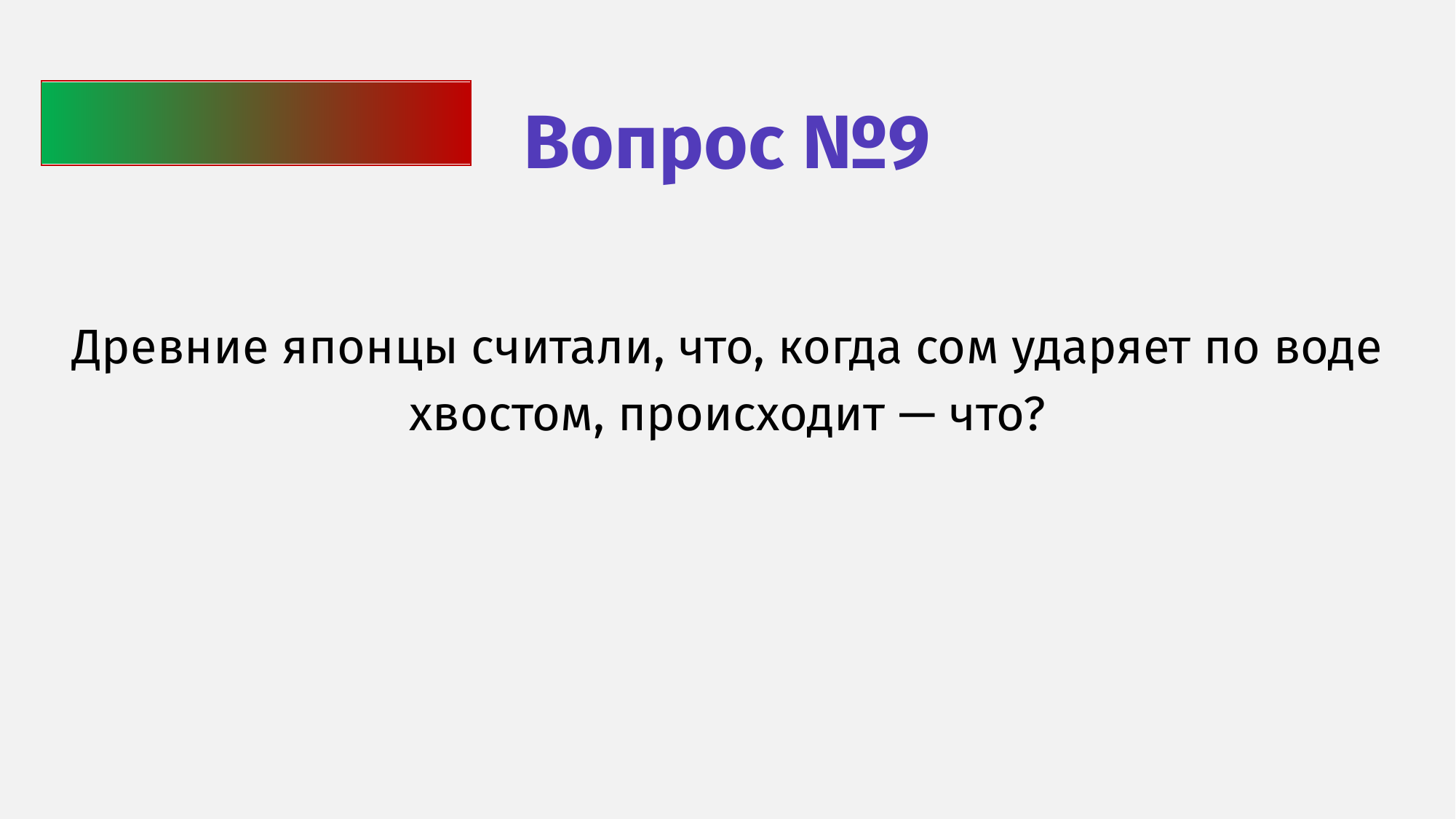

Вопрос №9
Древние японцы считали, что, когда сом ударяет по воде хвостом, происходит — что?